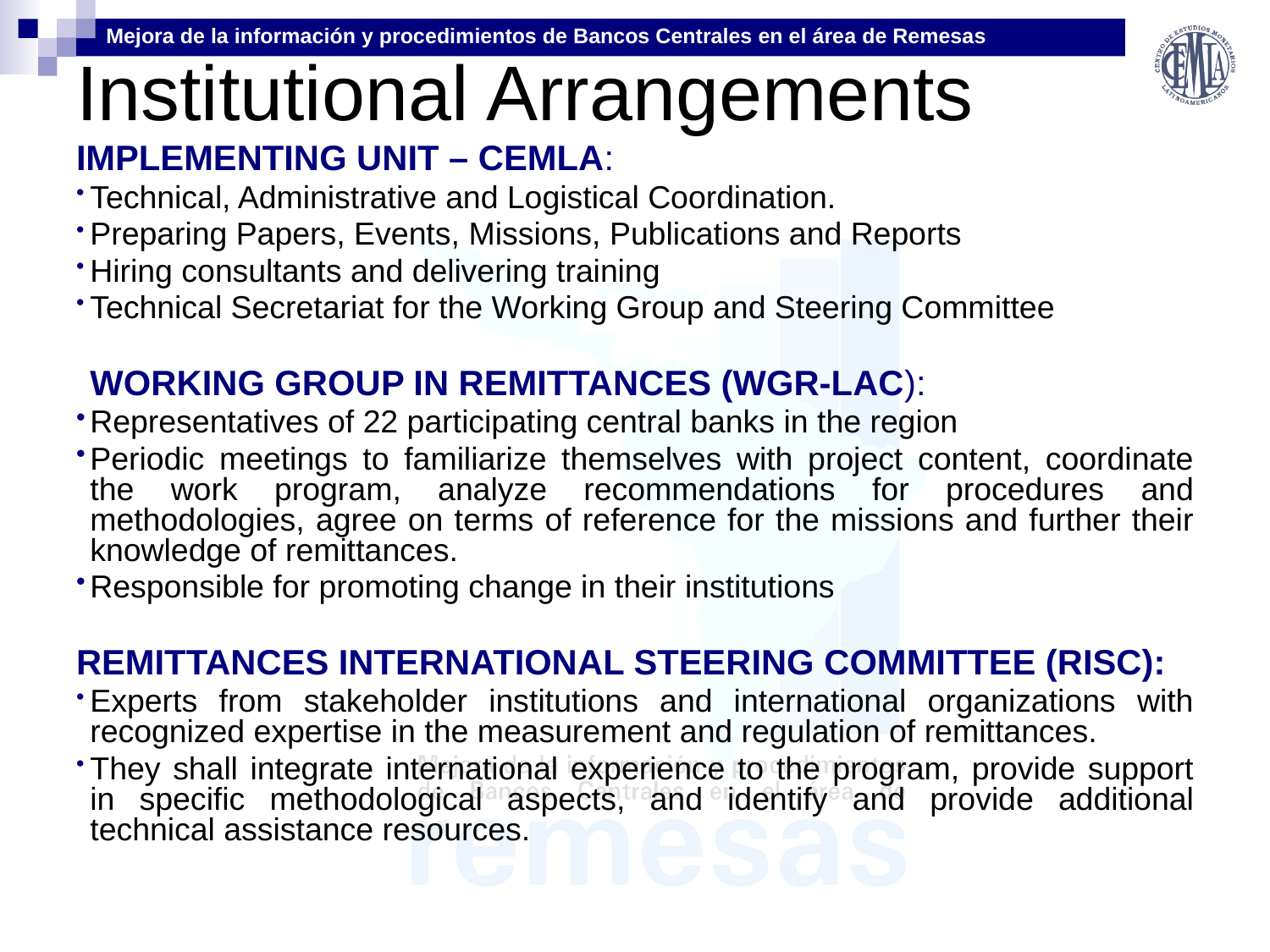

# Institutional Arrangements
IMPLEMENTING UNIT – CEMLA:
Technical, Administrative and Logistical Coordination.
Preparing Papers, Events, Missions, Publications and Reports
Hiring consultants and delivering training
Technical Secretariat for the Working Group and Steering Committee

	WORKING GROUP IN REMITTANCES (WGR-LAC):
Representatives of 22 participating central banks in the region
Periodic meetings to familiarize themselves with project content, coordinate the work program, analyze recommendations for procedures and methodologies, agree on terms of reference for the missions and further their knowledge of remittances.
Responsible for promoting change in their institutions

REMITTANCES INTERNATIONAL STEERING COMMITTEE (RISC):
Experts from stakeholder institutions and international organizations with recognized expertise in the measurement and regulation of remittances.
They shall integrate international experience to the program, provide support in specific methodological aspects, and identify and provide additional technical assistance resources.